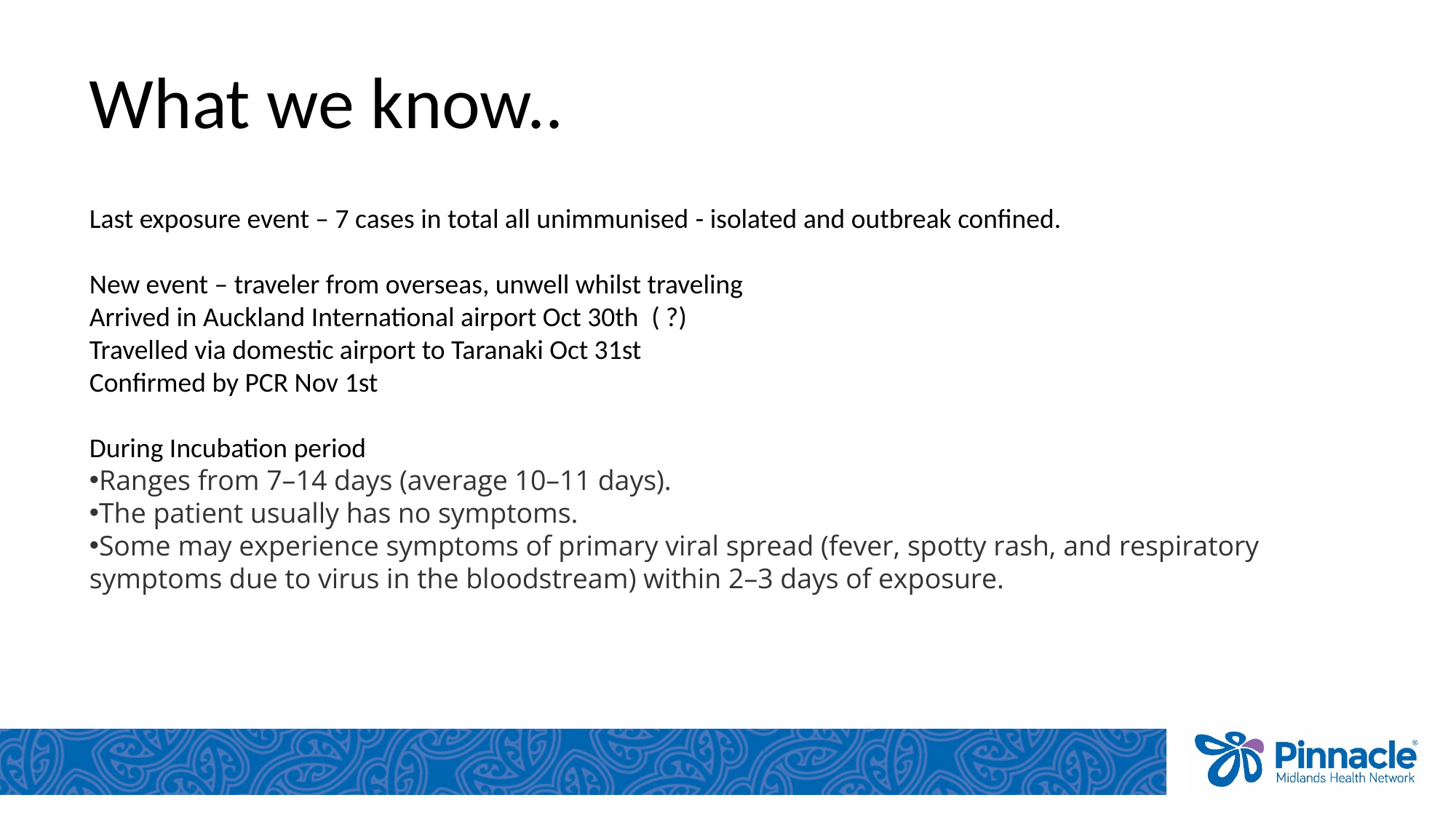

What we know..
Last exposure event – 7 cases in total all unimmunised - isolated and outbreak confined.

New event – traveler from overseas, unwell whilst traveling
Arrived in Auckland International airport Oct 30th  ( ?)
Travelled via domestic airport to Taranaki Oct 31st
Confirmed by PCR Nov 1st

During Incubation period
Ranges from 7–14 days (average 10–11 days).
The patient usually has no symptoms.
Some may experience symptoms of primary viral spread (fever, spotty rash, and respiratory symptoms due to virus in the bloodstream) within 2–3 days of exposure.